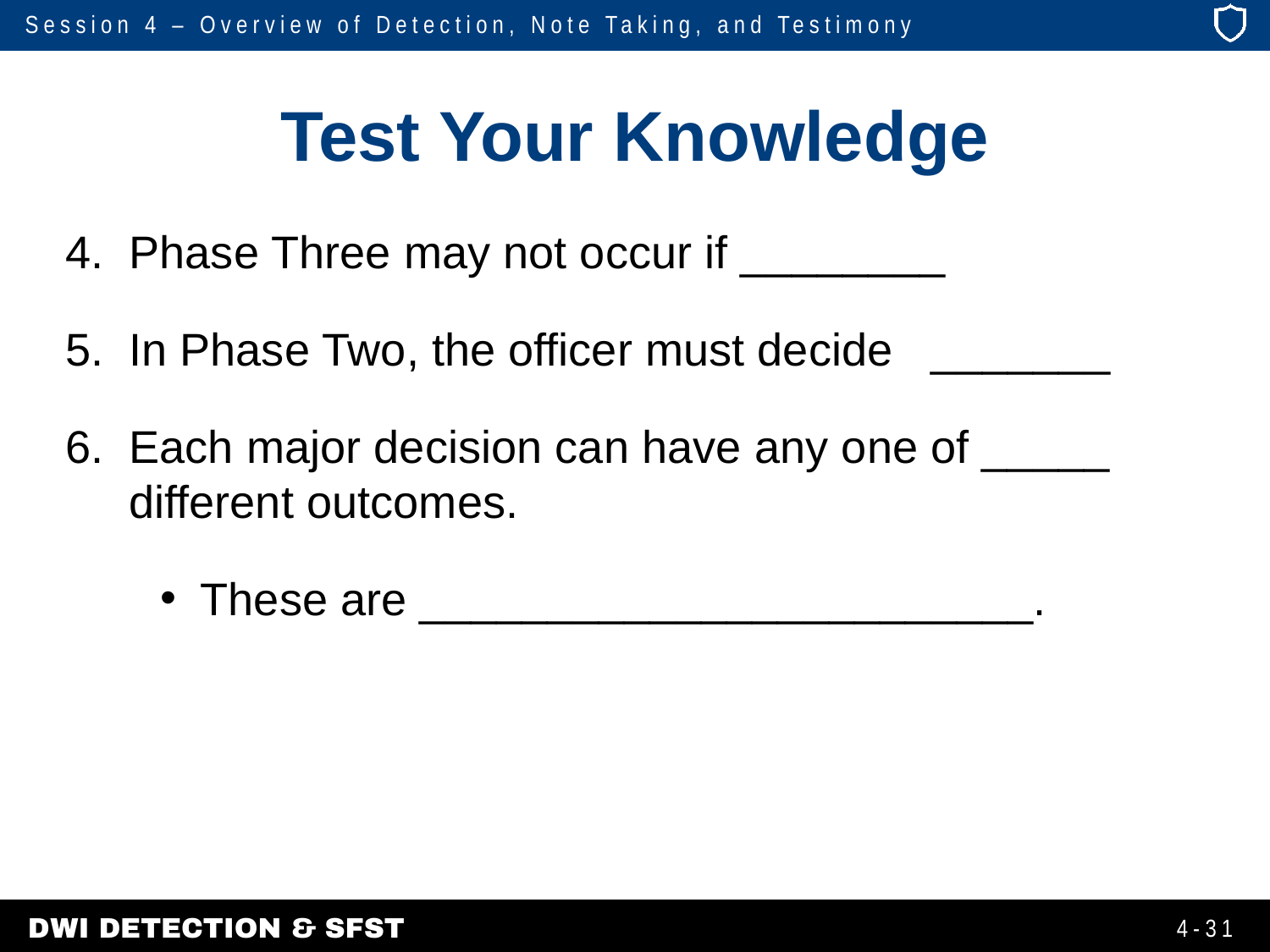

# Test Your Knowledge
Phase Three may not occur if ________
In Phase Two, the officer must decide   _______
Each major decision can have any one of _____ different outcomes.
These are ________________________.

4-31